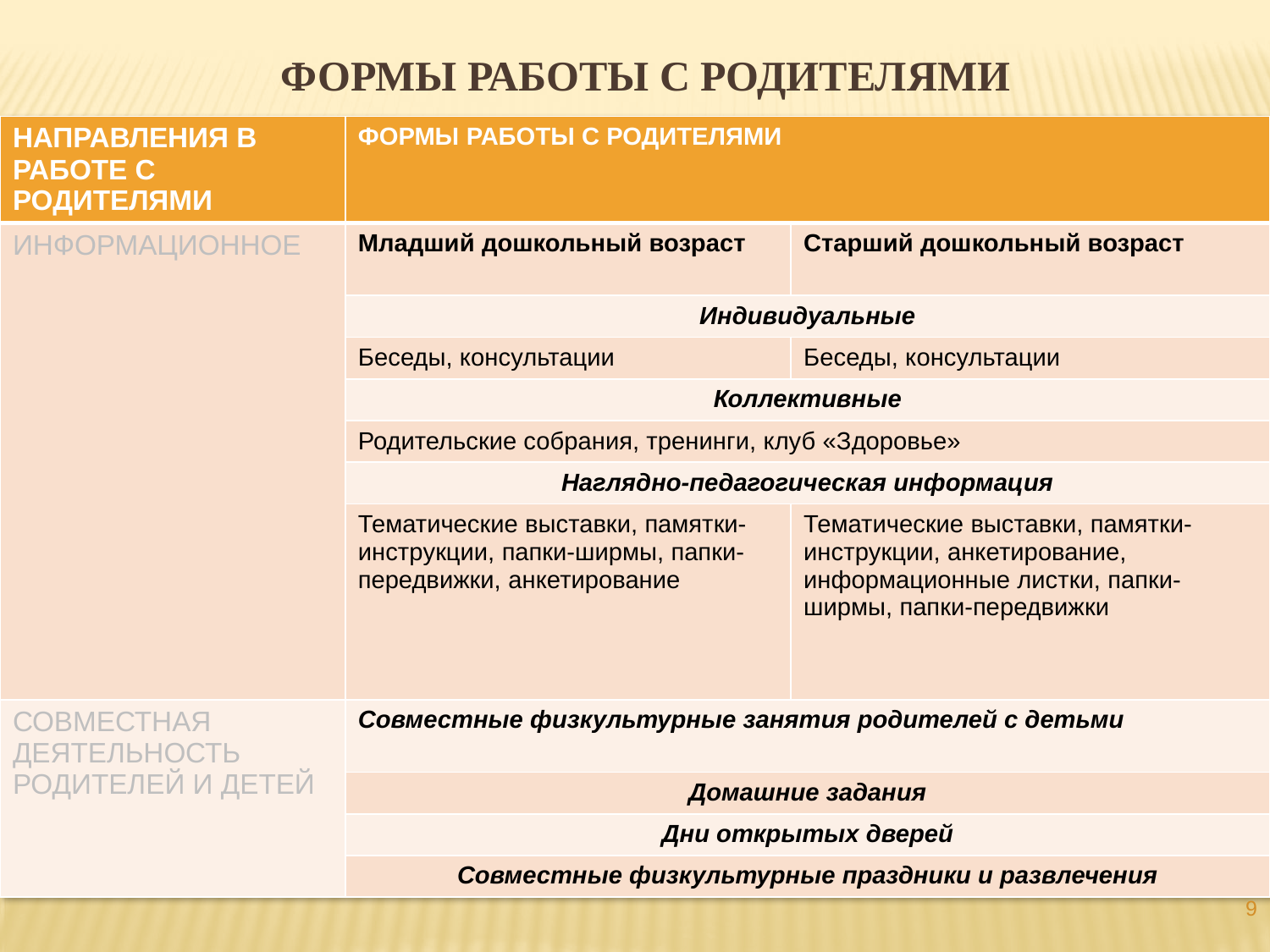

# ФОРМЫ РАБОТЫ С РОДИТЕЛЯМИ
| НАПРАВЛЕНИЯ В РАБОТЕ С РОДИТЕЛЯМИ | ФОРМЫ РАБОТЫ С РОДИТЕЛЯМИ |  |
| --- | --- | --- |
| ИНФОРМАЦИОННОЕ | Младший дошкольный возраст | Старший дошкольный возраст |
|  | Индивидуальные |  |
|  | Беседы, консультации | Беседы, консультации |
|  | Коллективные |  |
|  | Родительские собрания, тренинги, клуб «Здоровье» |  |
|  | Наглядно-педагогическая информация |  |
|  | Тематические выставки, памятки-инструкции, папки-ширмы, папки-передвижки, анкетирование | Тематические выставки, памятки-инструкции, анкетирование, информационные листки, папки-ширмы, папки-передвижки |
| СОВМЕСТНАЯ ДЕЯТЕЛЬНОСТЬ РОДИТЕЛЕЙ И ДЕТЕЙ | Совместные физкультурные занятия родителей с детьми |  |
|  | Домашние задания |  |
|  | Дни открытых дверей |  |
|  | Совместные физкультурные праздники и развлечения |  |
9